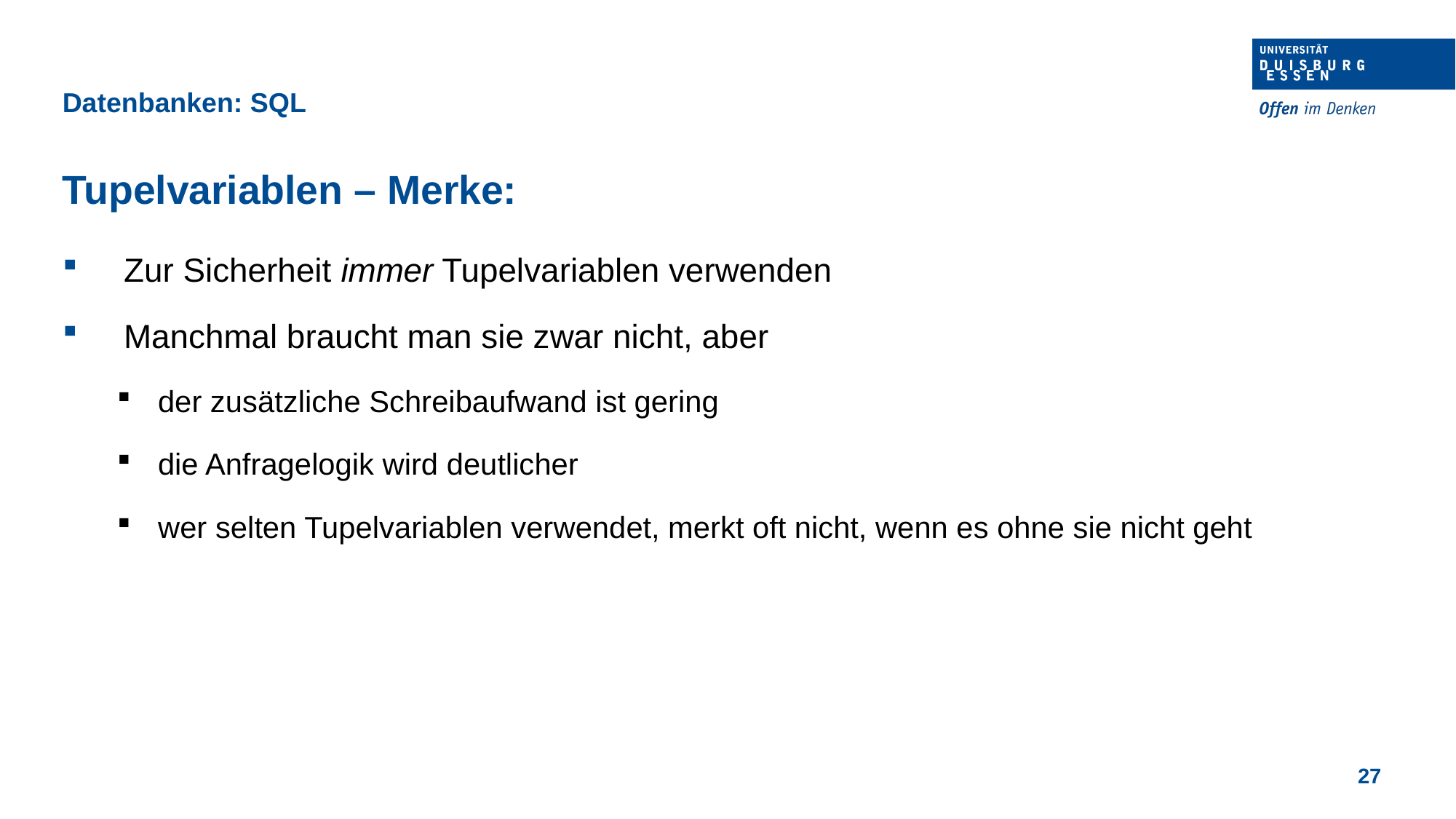

Datenbanken: SQL
Tupelvariablen – Merke:
Zur Sicherheit immer Tupelvariablen verwenden
Manchmal braucht man sie zwar nicht, aber
der zusätzliche Schreibaufwand ist gering
die Anfragelogik wird deutlicher
wer selten Tupelvariablen verwendet, merkt oft nicht, wenn es ohne sie nicht geht
27